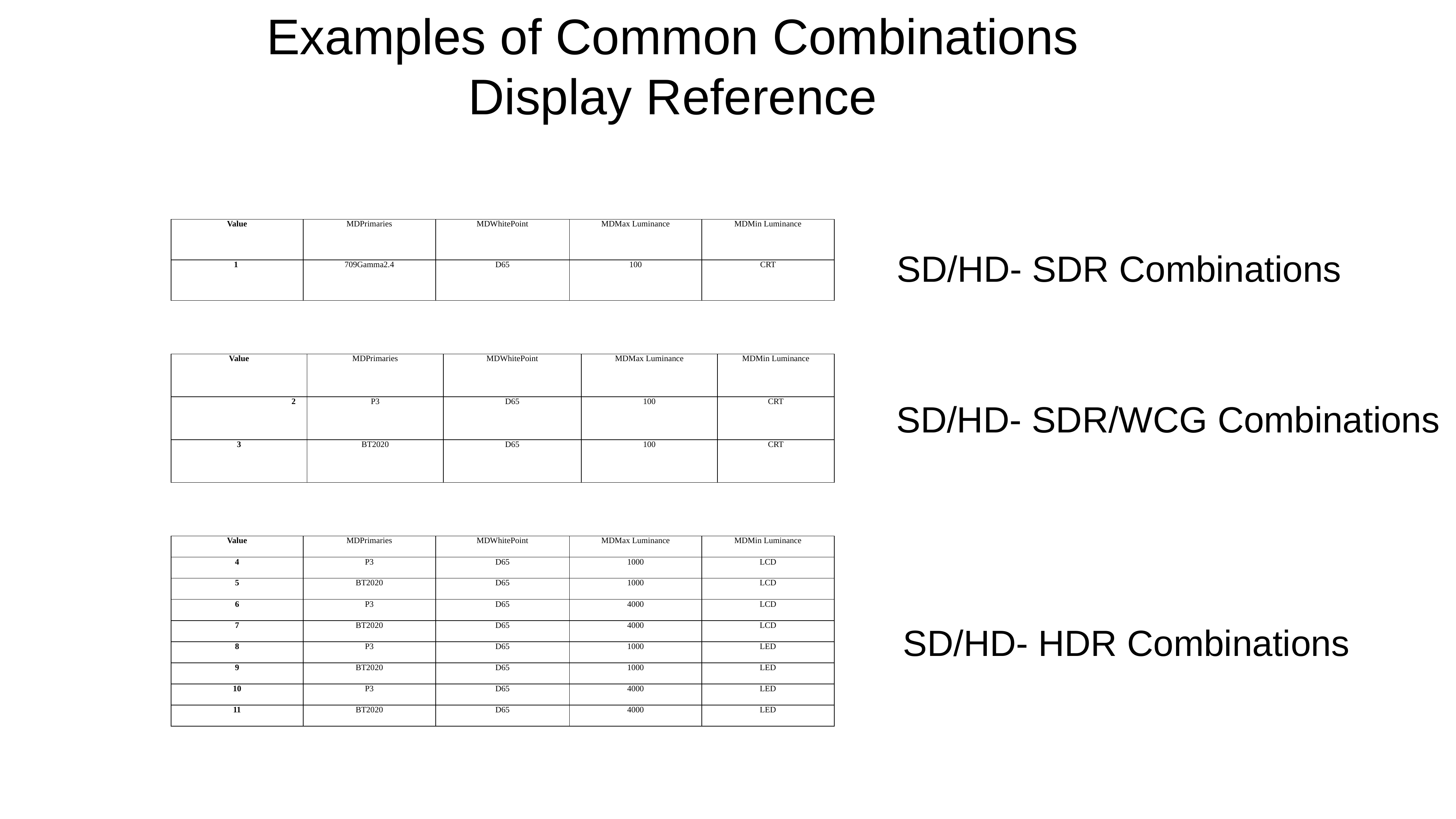

# Examples of Common Combinations Display Reference
| Value | MDPrimaries | MDWhitePoint | MDMax Luminance | MDMin Luminance |
| --- | --- | --- | --- | --- |
| 1 | 709Gamma2.4 | D65 | 100 | CRT |
SD/HD- SDR Combinations
| Value | MDPrimaries | MDWhitePoint | MDMax Luminance | MDMin Luminance |
| --- | --- | --- | --- | --- |
| 2 | P3 | D65 | 100 | CRT |
| 3 | BT2020 | D65 | 100 | CRT |
SD/HD- SDR/WCG Combinations
| Value | MDPrimaries | MDWhitePoint | MDMax Luminance | MDMin Luminance |
| --- | --- | --- | --- | --- |
| 4 | P3 | D65 | 1000 | LCD |
| 5 | BT2020 | D65 | 1000 | LCD |
| 6 | P3 | D65 | 4000 | LCD |
| 7 | BT2020 | D65 | 4000 | LCD |
| 8 | P3 | D65 | 1000 | LED |
| 9 | BT2020 | D65 | 1000 | LED |
| 10 | P3 | D65 | 4000 | LED |
| 11 | BT2020 | D65 | 4000 | LED |
SD/HD- HDR Combinations